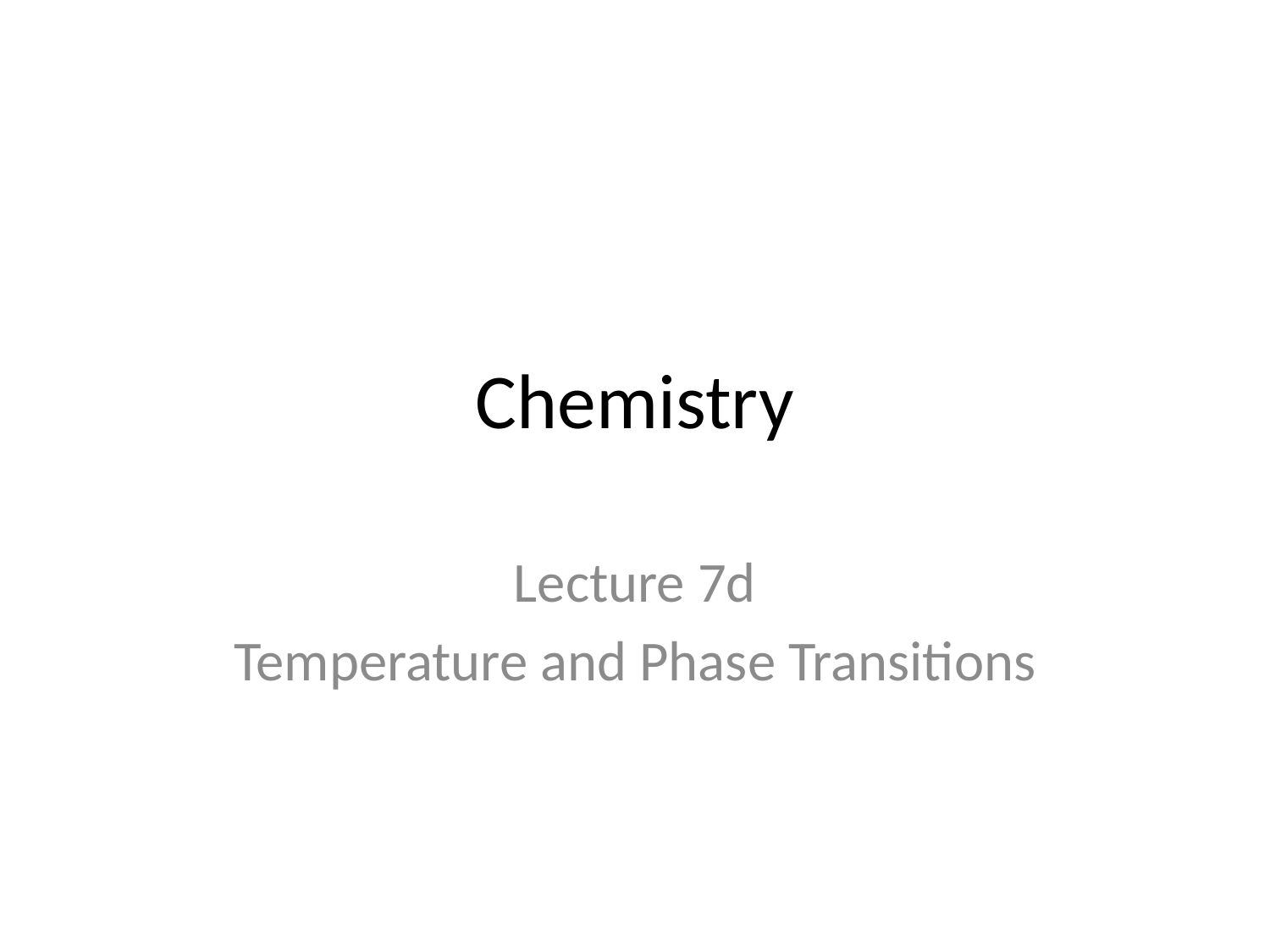

# Chemistry
Lecture 7d
Temperature and Phase Transitions